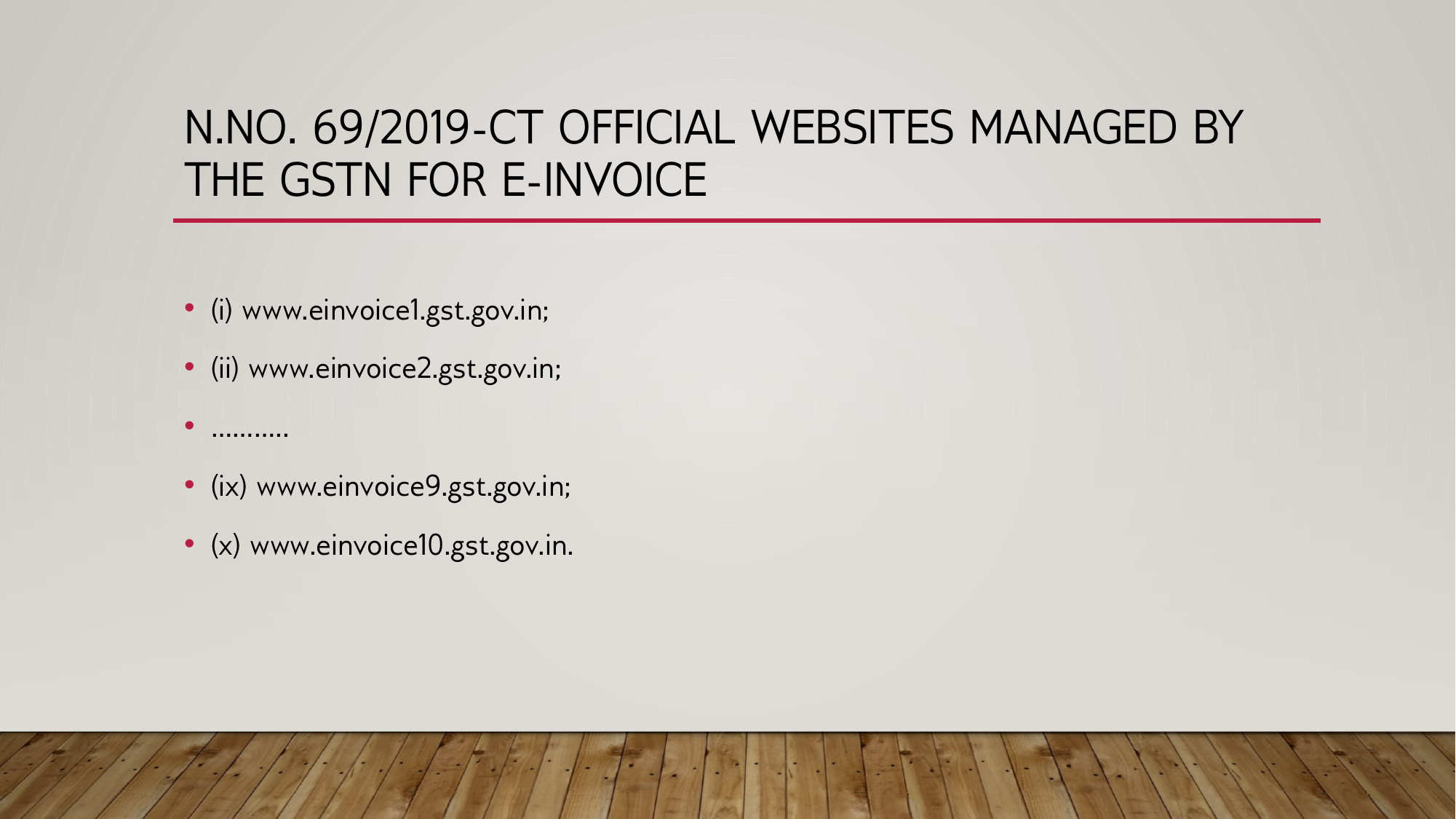

# N.No. 69/2019-CT Official websites managed by the GSTN for e-invoice
(i) www.einvoice1.gst.gov.in;
(ii) www.einvoice2.gst.gov.in;
………..
(ix) www.einvoice9.gst.gov.in;
(x) www.einvoice10.gst.gov.in.